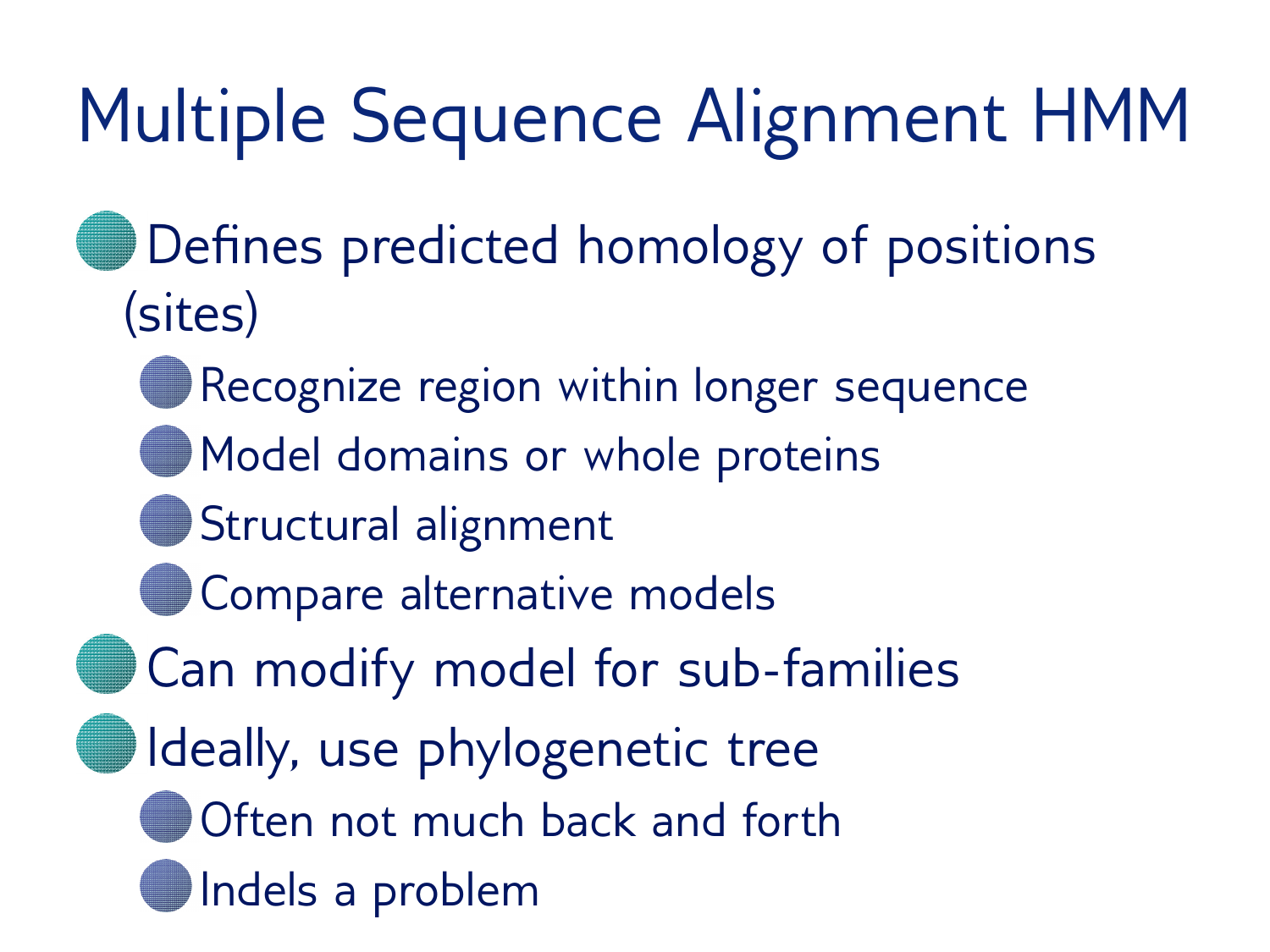

# Multiple Sequence Alignment HMM
Defines predicted homology of positions (sites)
Recognize region within longer sequence
Model domains or whole proteins
Structural alignment
Compare alternative models
Can modify model for sub-families
Ideally, use phylogenetic tree
Often not much back and forth
Indels a problem